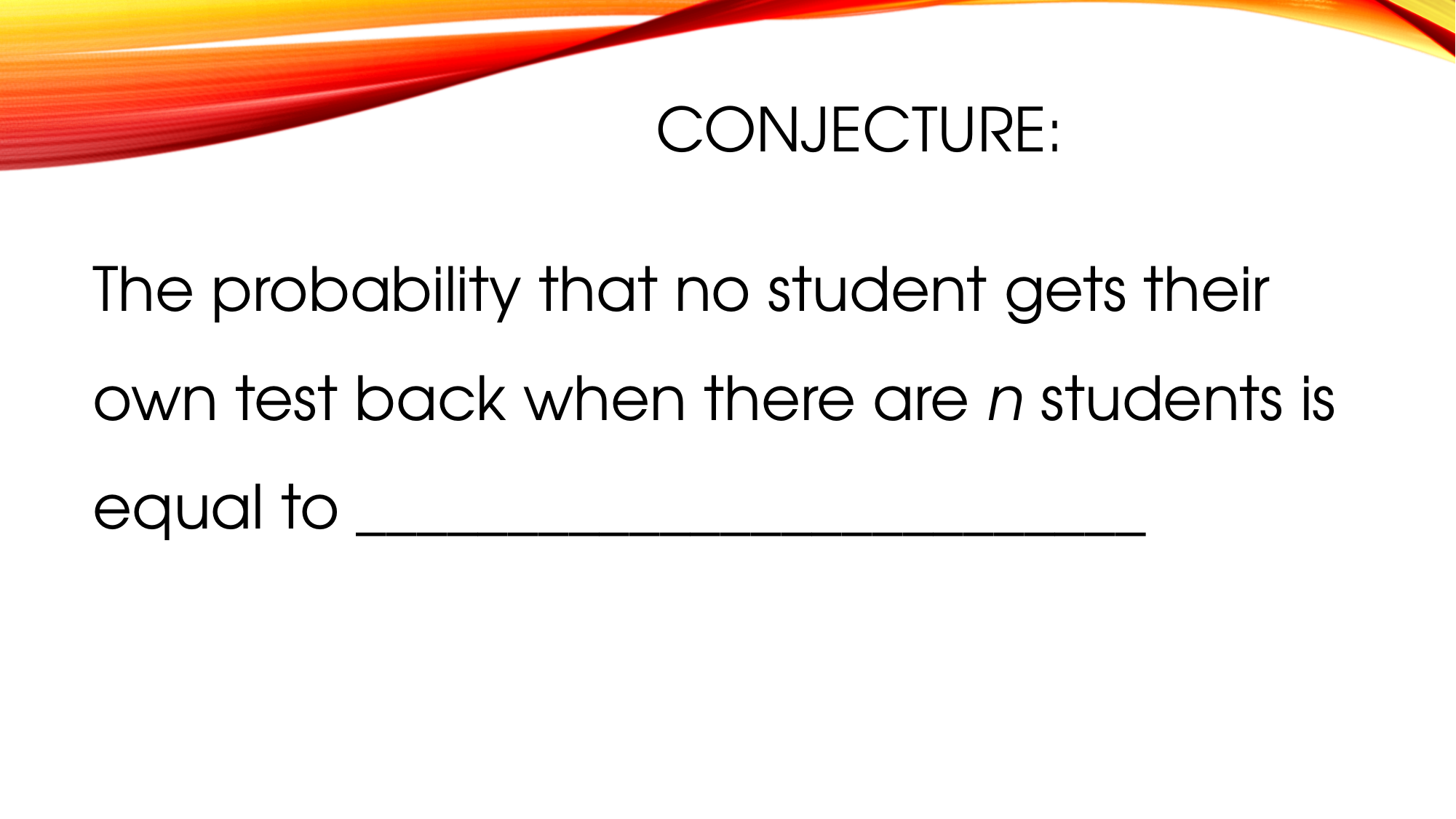

# Conjecture:

The probability that no student gets their own test back when there are n students is equal to __________________________